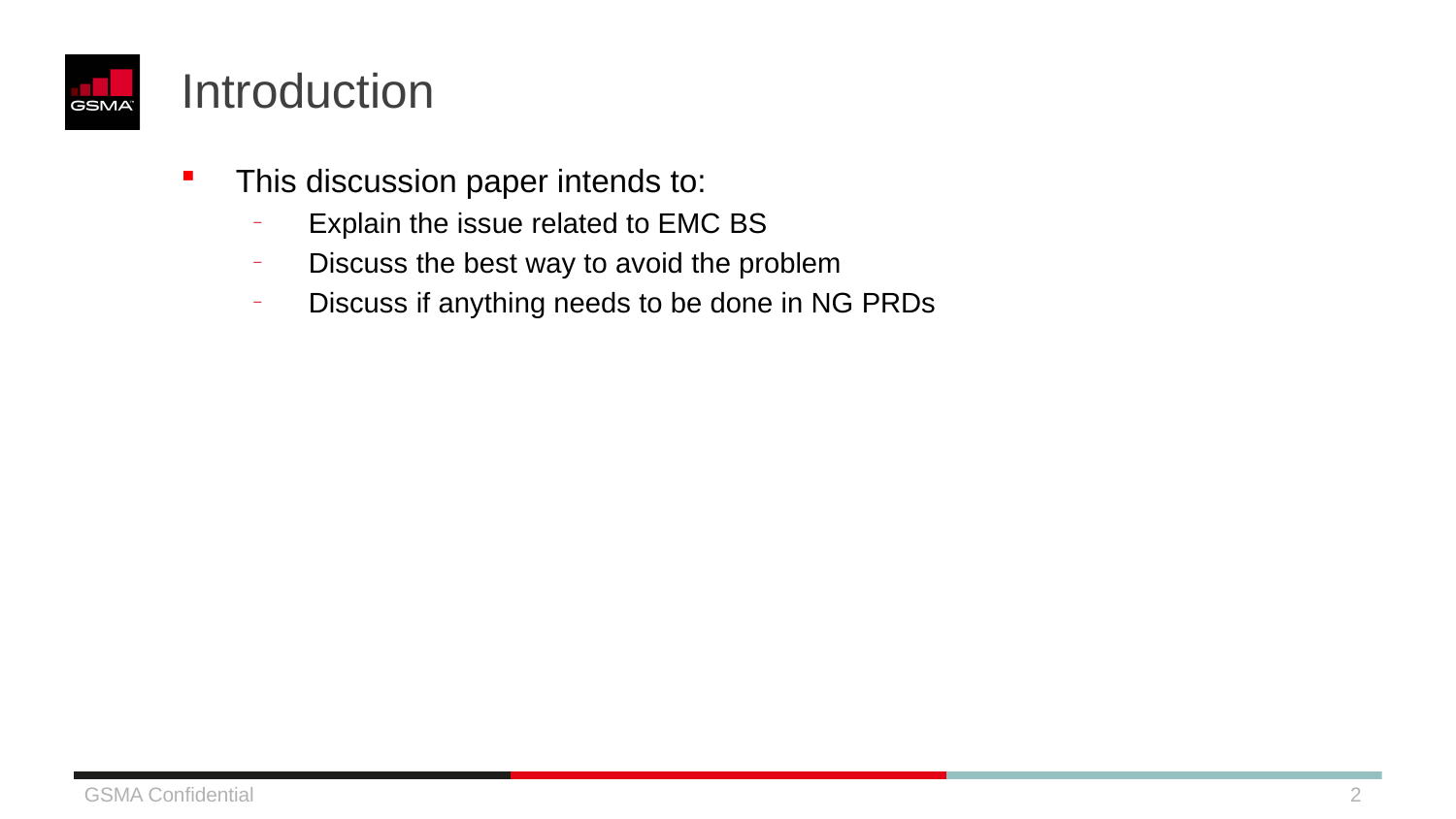

# Introduction
This discussion paper intends to:
Explain the issue related to EMC BS
Discuss the best way to avoid the problem
Discuss if anything needs to be done in NG PRDs
GSMA Confidential
2